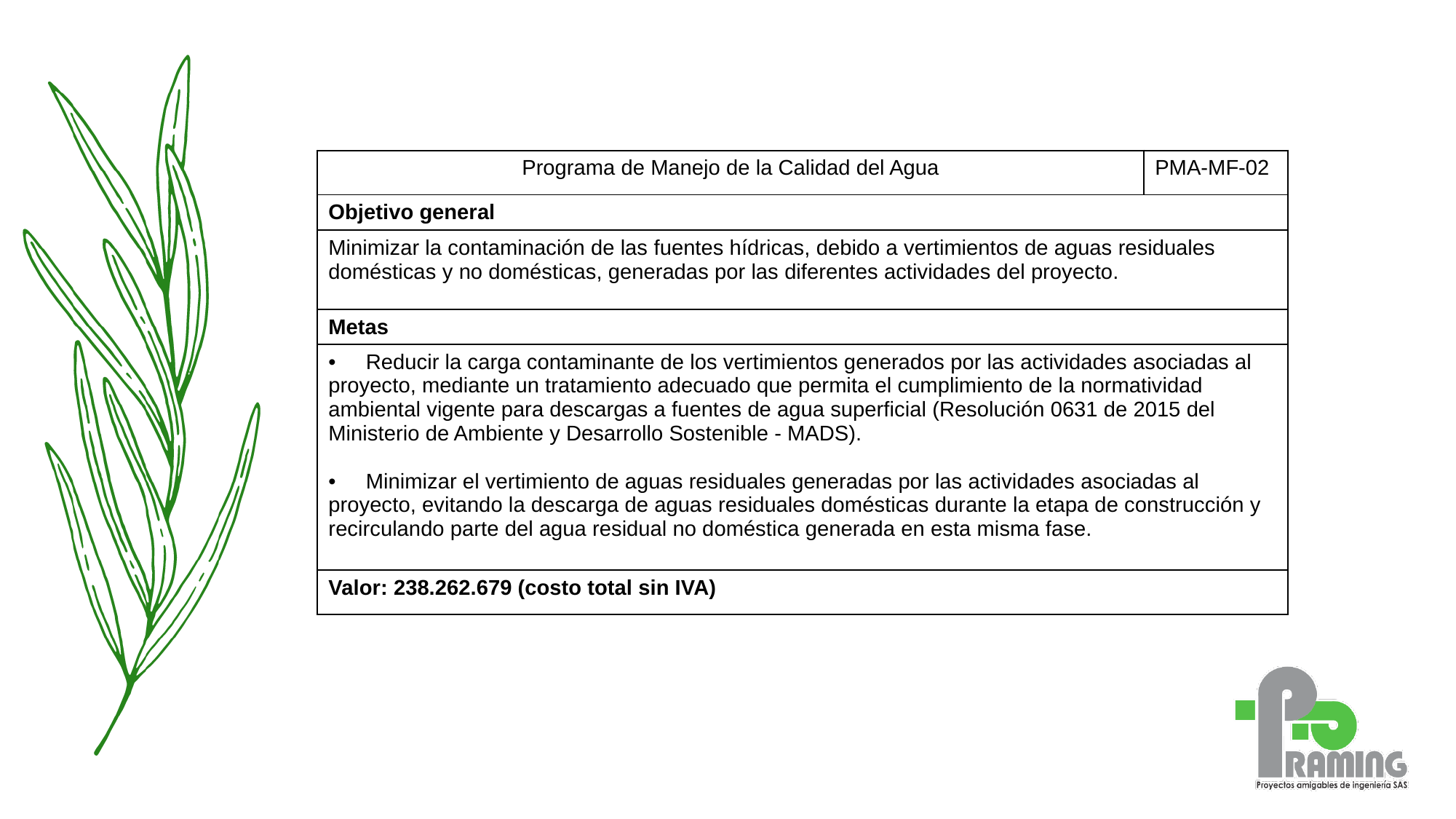

| Programa de Manejo de la Calidad del Agua | PMA-MF-02 |
| --- | --- |
| Objetivo general |  |
| Minimizar la contaminación de las fuentes hídricas, debido a vertimientos de aguas residuales domésticas y no domésticas, generadas por las diferentes actividades del proyecto. |  |
| Metas |  |
| • Reducir la carga contaminante de los vertimientos generados por las actividades asociadas al proyecto, mediante un tratamiento adecuado que permita el cumplimiento de la normatividad ambiental vigente para descargas a fuentes de agua superficial (Resolución 0631 de 2015 del Ministerio de Ambiente y Desarrollo Sostenible - MADS). • Minimizar el vertimiento de aguas residuales generadas por las actividades asociadas al proyecto, evitando la descarga de aguas residuales domésticas durante la etapa de construcción y recirculando parte del agua residual no doméstica generada en esta misma fase. |  |
| Valor: 238.262.679 (costo total sin IVA) |  |